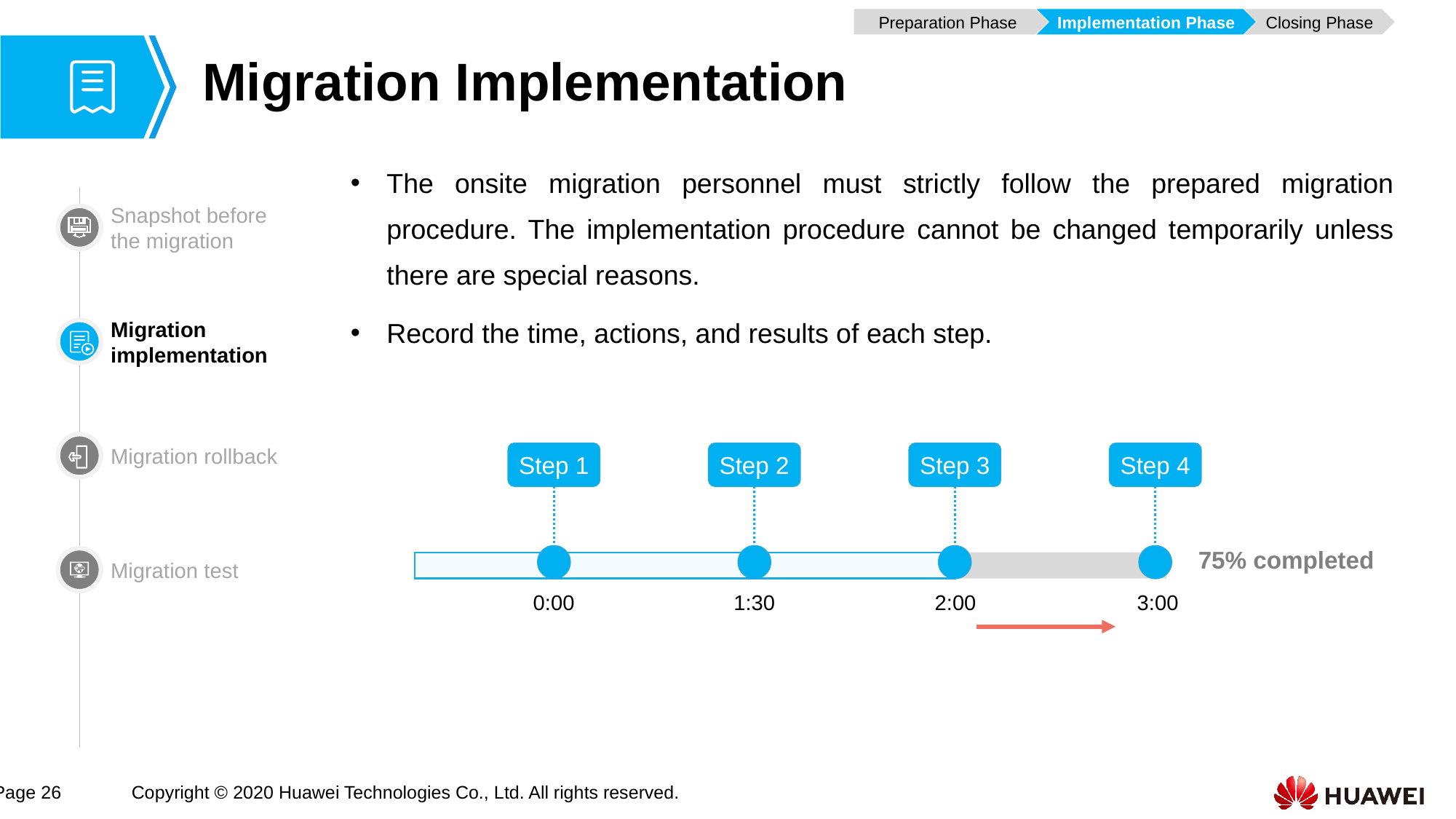

Preparation Phase
Implementation Phase
Closing Phase
# Migration Implementation
The onsite migration personnel must strictly follow the prepared migration procedure. The implementation procedure cannot be changed temporarily unless there are special reasons.
Record the time, actions, and results of each step.
Snapshot before the migration

Migration implementation

Migration rollback

Step 1
Step 2
Step 3
Step 4

75% completed
Migration test

0:00
1:30
2:00
3:00